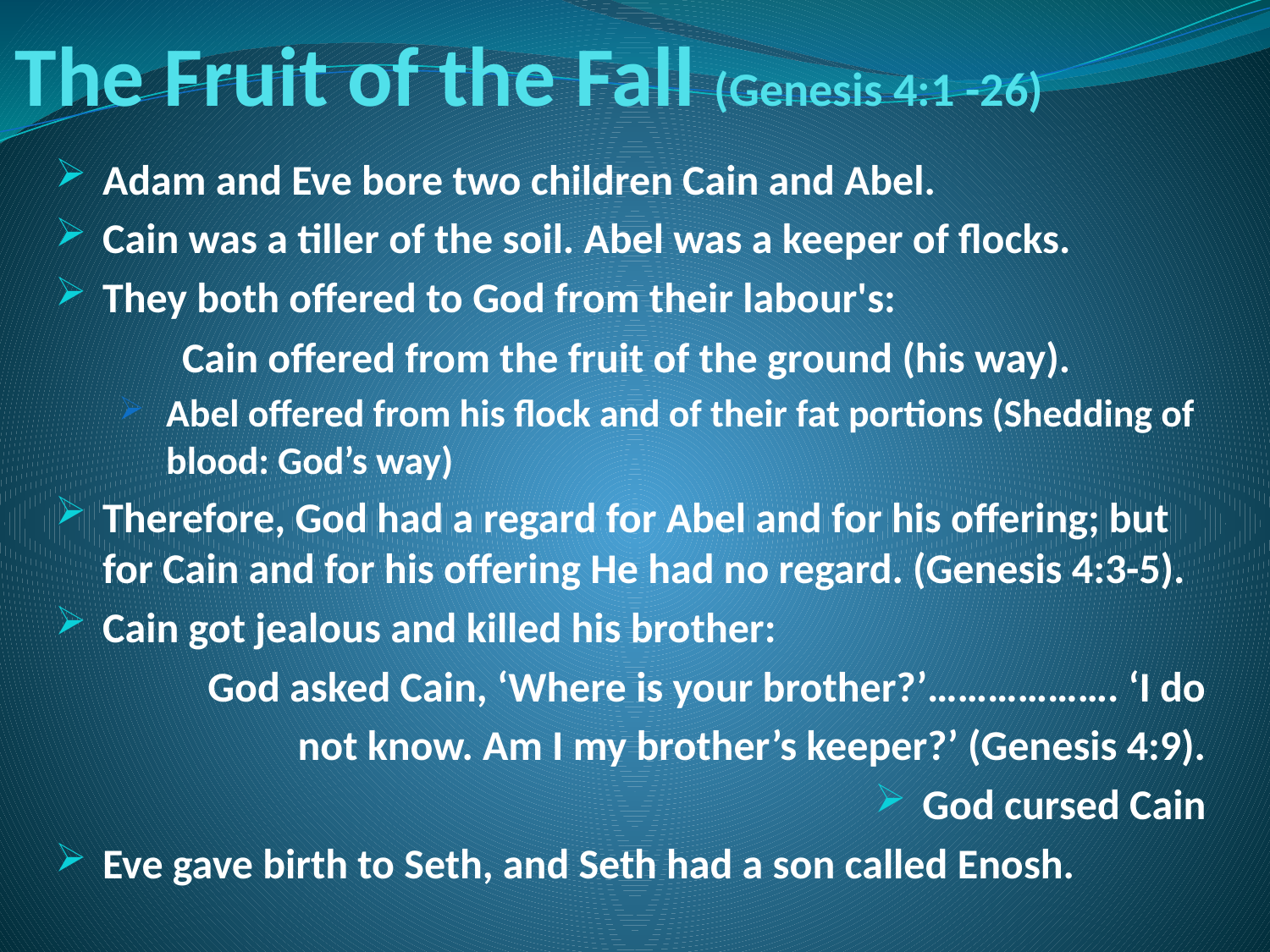

# The Fruit of the Fall (Genesis 4:1 -26)
Adam and Eve bore two children Cain and Abel.
Cain was a tiller of the soil. Abel was a keeper of flocks.
They both offered to God from their labour's:
	Cain offered from the fruit of the ground (his way).
Abel offered from his flock and of their fat portions (Shedding of blood: God’s way)
Therefore, God had a regard for Abel and for his offering; but for Cain and for his offering He had no regard. (Genesis 4:3-5).
Cain got jealous and killed his brother:
God asked Cain, ‘Where is your brother?’………………. ‘I do
not know. Am I my brother’s keeper?’ (Genesis 4:9).
God cursed Cain
Eve gave birth to Seth, and Seth had a son called Enosh.